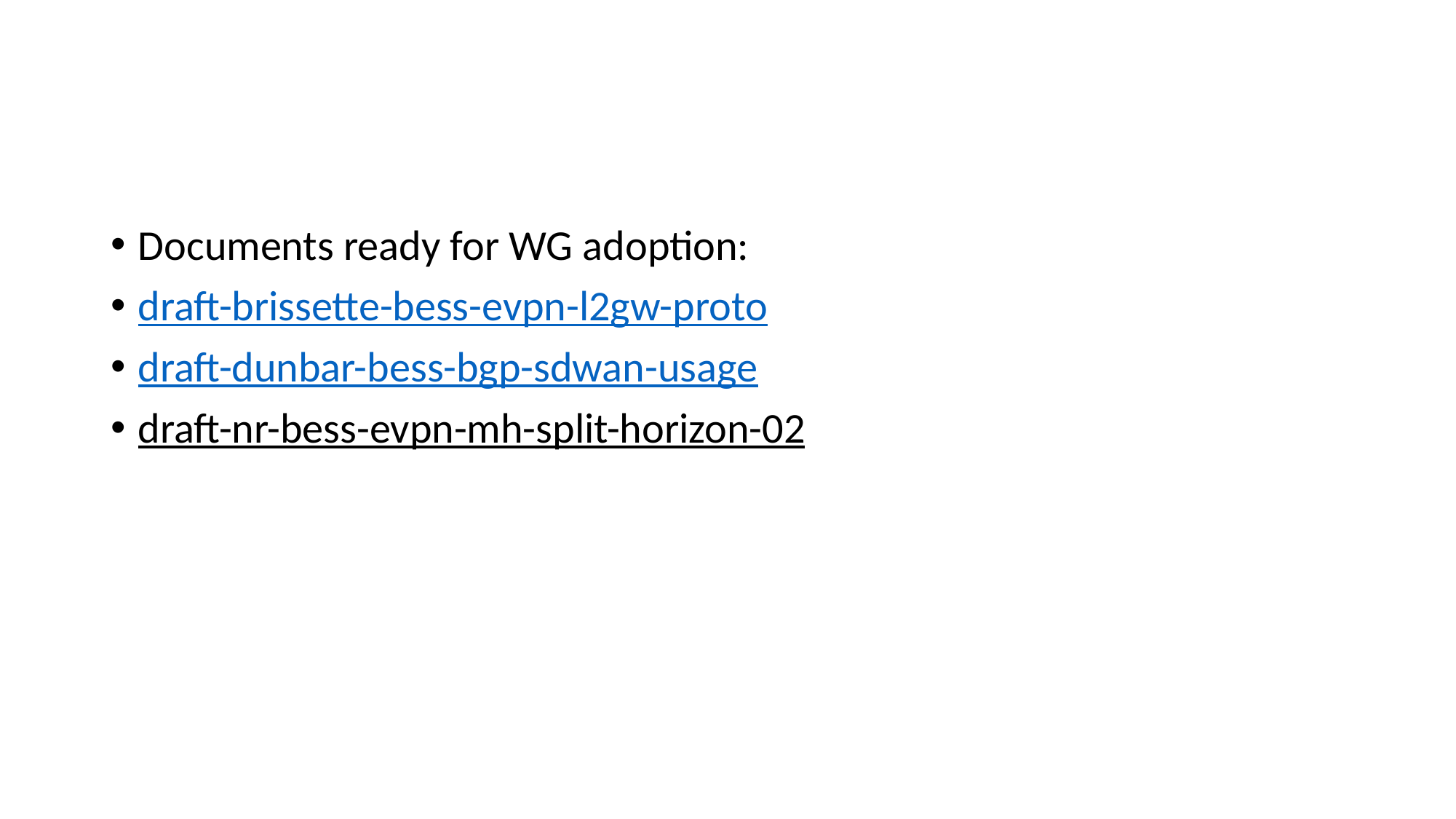

#
Documents ready for WG adoption:
draft-brissette-bess-evpn-l2gw-proto
draft-dunbar-bess-bgp-sdwan-usage
draft-nr-bess-evpn-mh-split-horizon-02